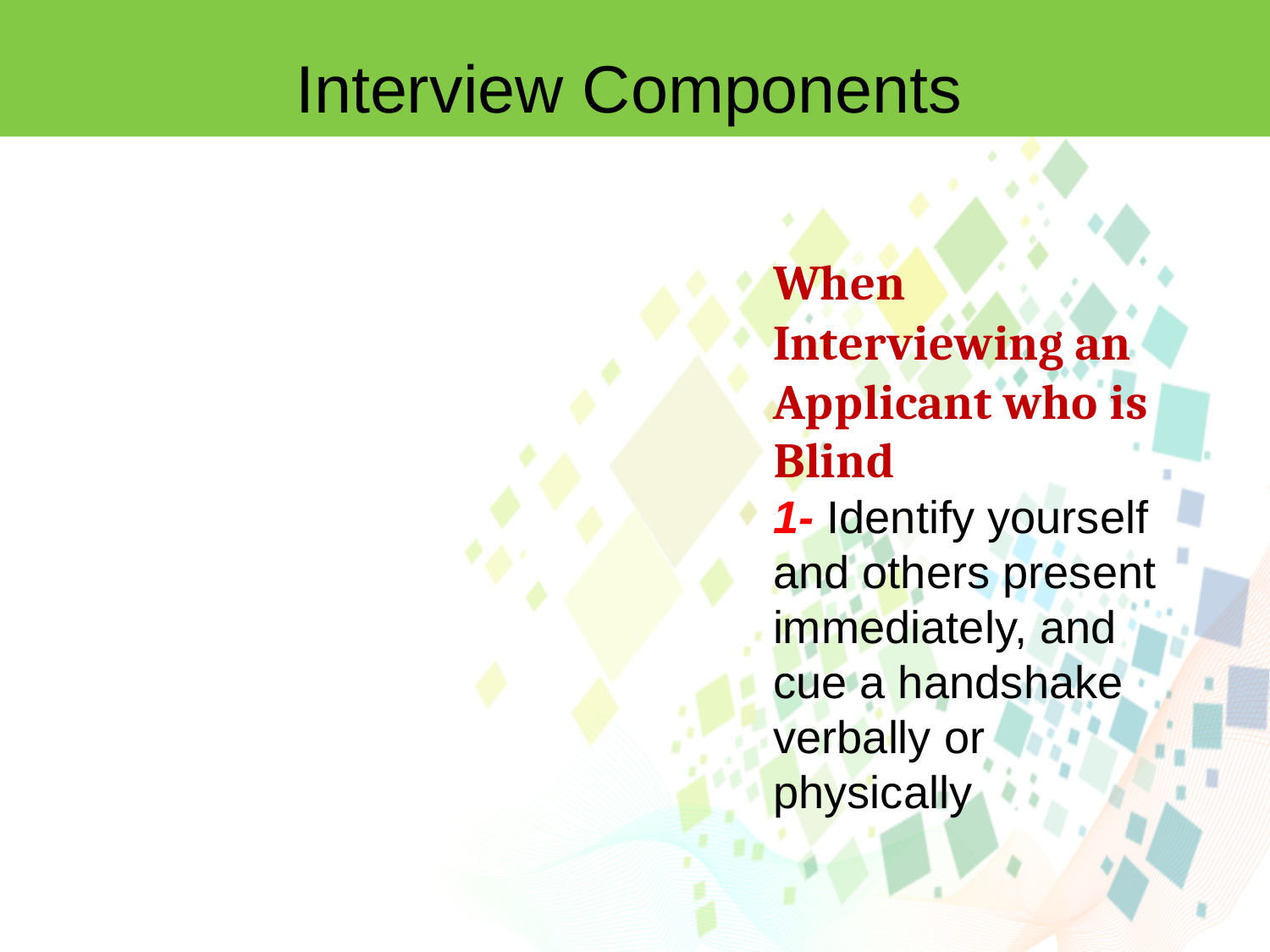

Interview Components
When Interviewing an Applicant who is Blind
1- Identify yourself and others present immediately, and cue a handshake verbally or physically